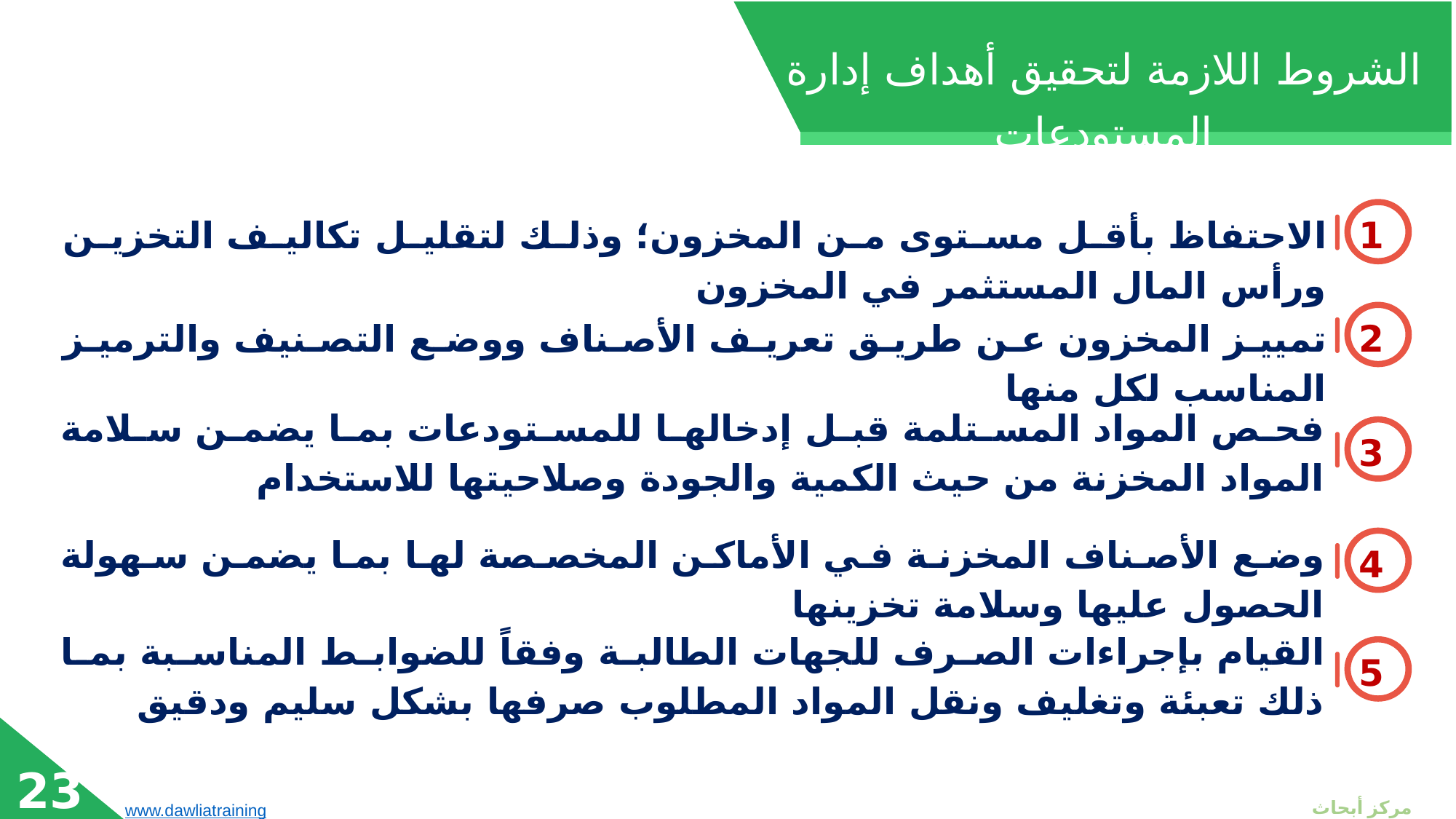

الشروط اللازمة لتحقيق أهداف إدارة المستودعات

الاحتفاظ بأقل مستوى من المخزون؛ وذلك لتقليل تكاليف التخزين ورأس المال المستثمر في المخزون
1

تمييز المخزون عن طريق تعريف الأصناف ووضع التصنيف والترميز المناسب لكل منها
2
فحص المواد المستلمة قبل إدخالها للمستودعات بما يضمن سلامة المواد المخزنة من حيث الكمية والجودة وصلاحيتها للاستخدام

3
وضع الأصناف المخزنة في الأماكن المخصصة لها بما يضمن سهولة الحصول عليها وسلامة تخزينها

4
القيام بإجراءات الصرف للجهات الطالبة وفقاً للضوابط المناسبة بما ذلك تعبئة وتغليف ونقل المواد المطلوب صرفها بشكل سليم ودقيق

5
23
مركز أبحاث الدولية للتدريب
www.dawliatraining.com